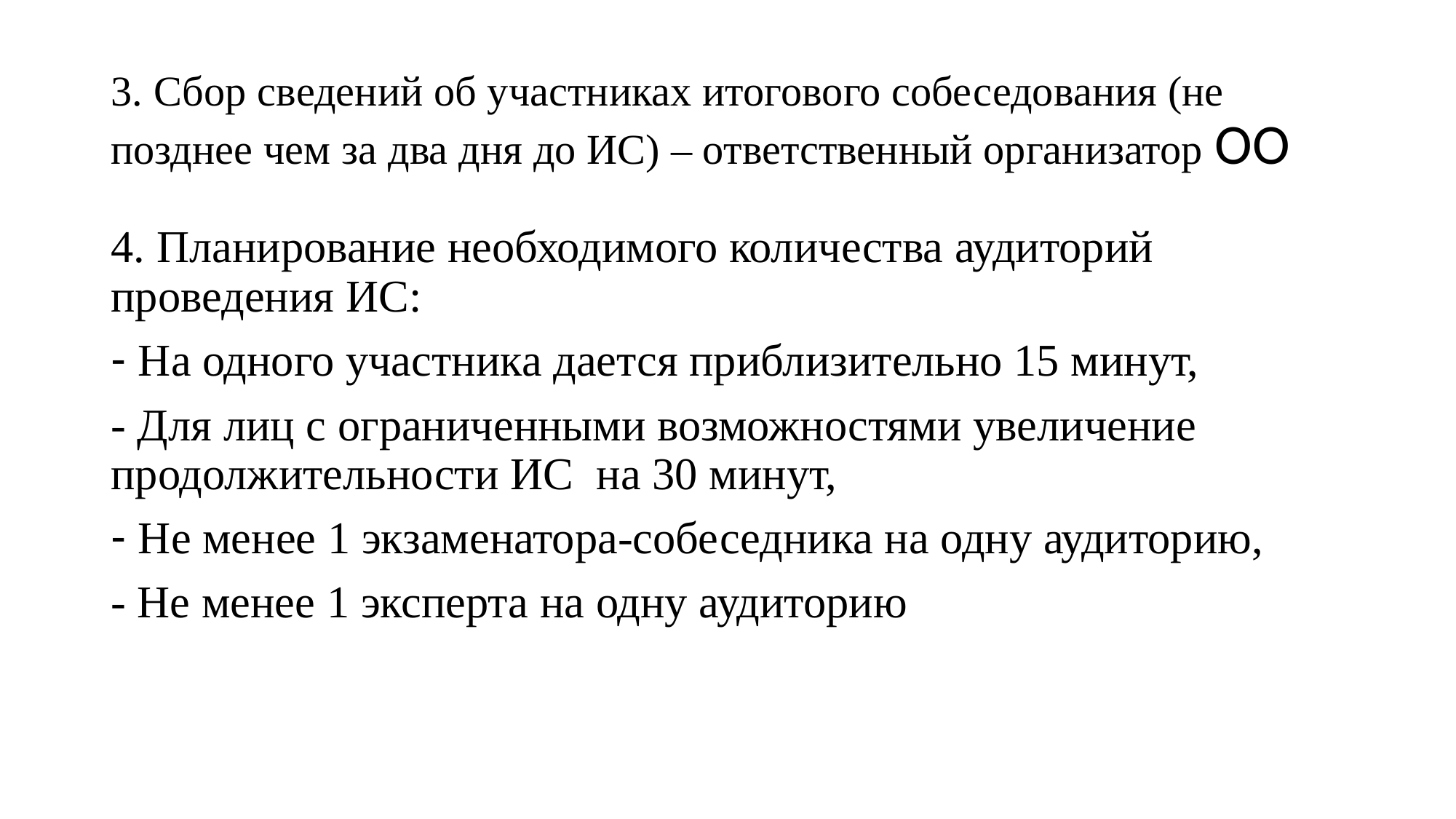

# 3. Сбор сведений об участниках итогового собеседования (не позднее чем за два дня до ИС) – ответственный организатор ОО
4. Планирование необходимого количества аудиторий проведения ИС:
На одного участника дается приблизительно 15 минут,
- Для лиц с ограниченными возможностями увеличение продолжительности ИС  на 30 минут,
Не менее 1 экзаменатора-собеседника на одну аудиторию,
- Не менее 1 эксперта на одну аудиторию